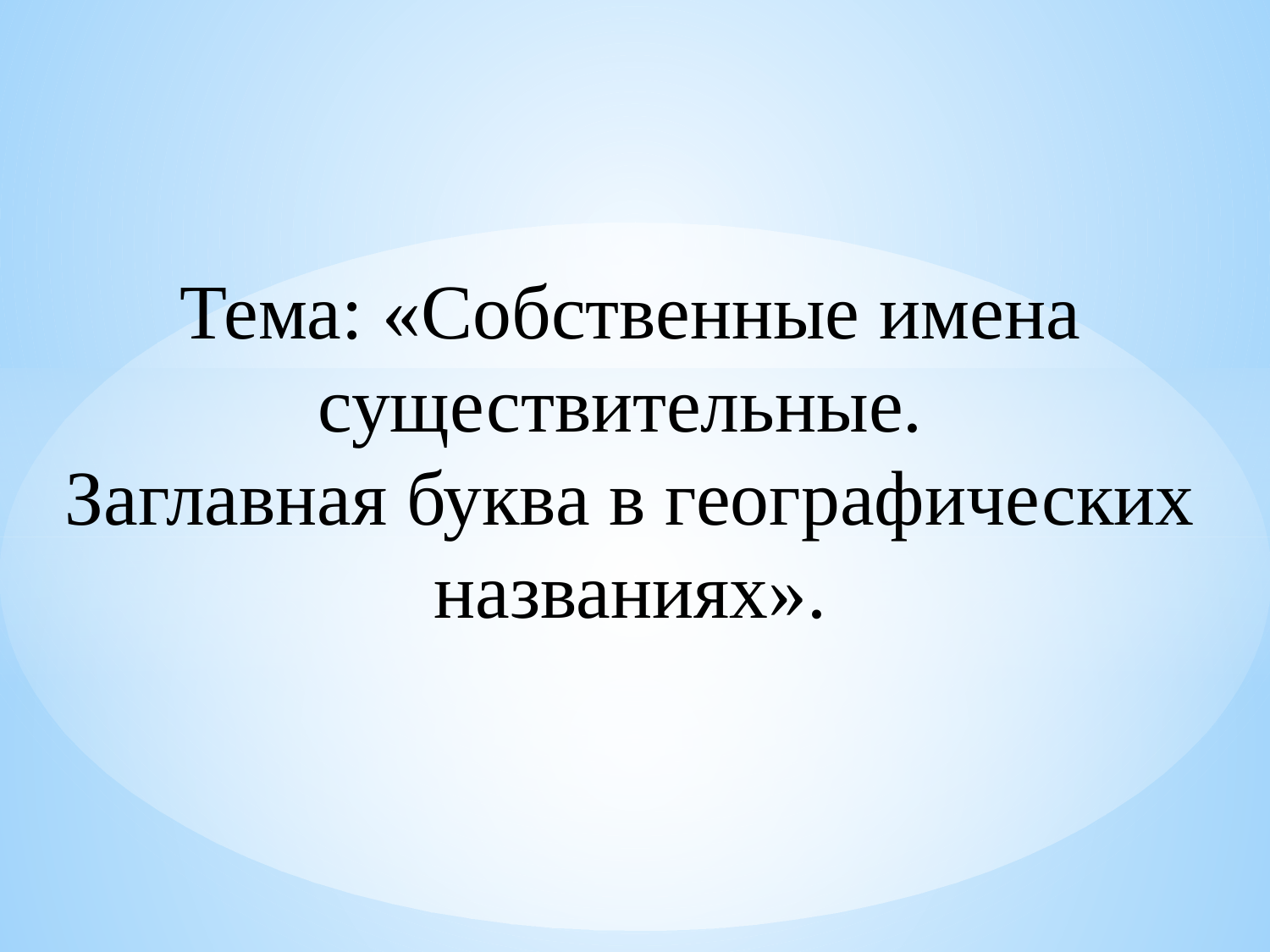

Тема: «Собственные имена существительные.
Заглавная буква в географических названиях».